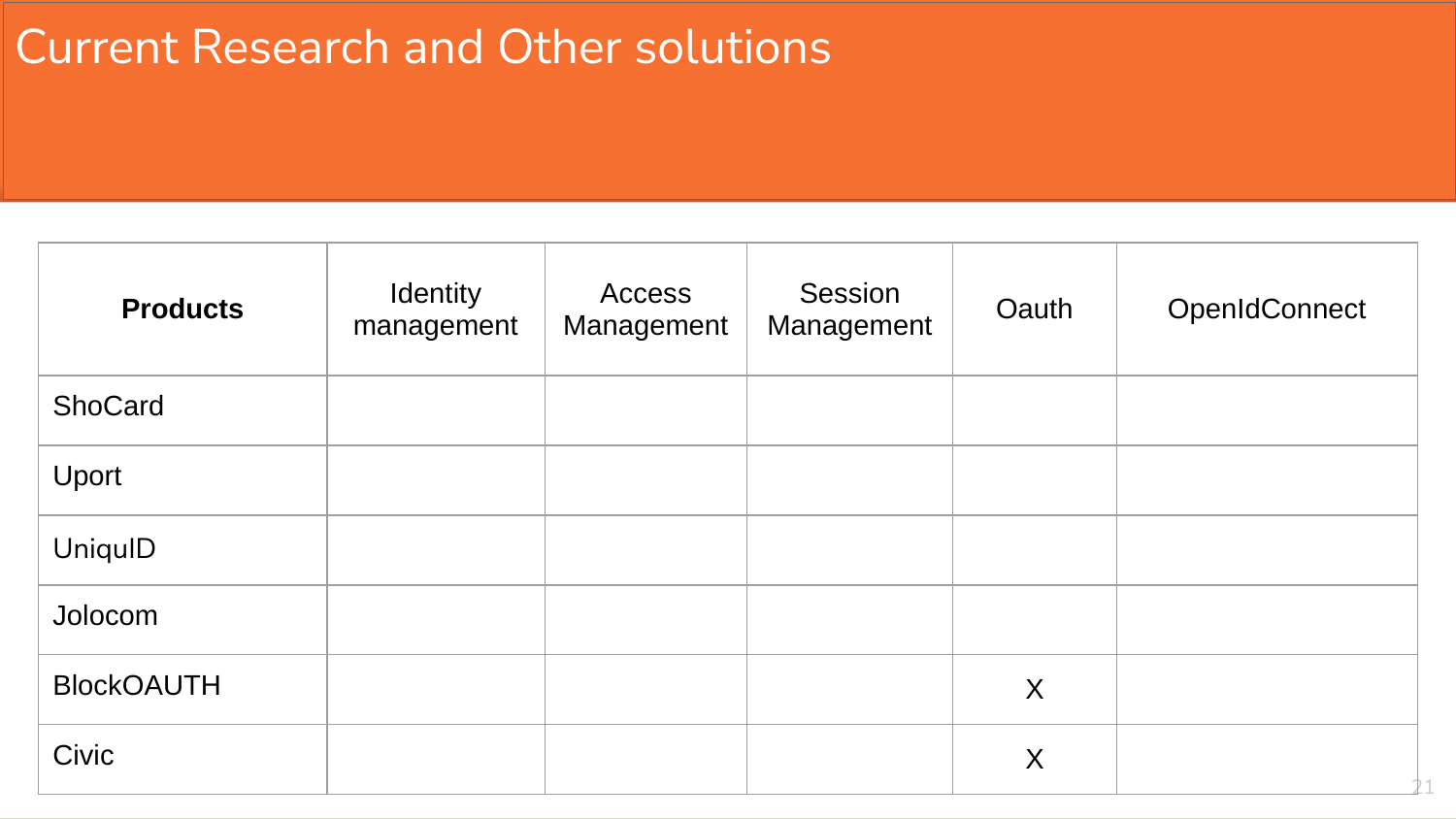

Current Research and Other solutions

| Products | Identity management | Access Management | Session Management | Oauth | OpenIdConnect |
| --- | --- | --- | --- | --- | --- |
| ShoCard |  |  |  |  |  |
| Uport |  |  |  |  |  |
| UniquID |  |  |  |  |  |
| Jolocom |  |  |  |  |  |
| BlockOAUTH |  |  |  | X |  |
| Civic |  |  |  | X |  |
21